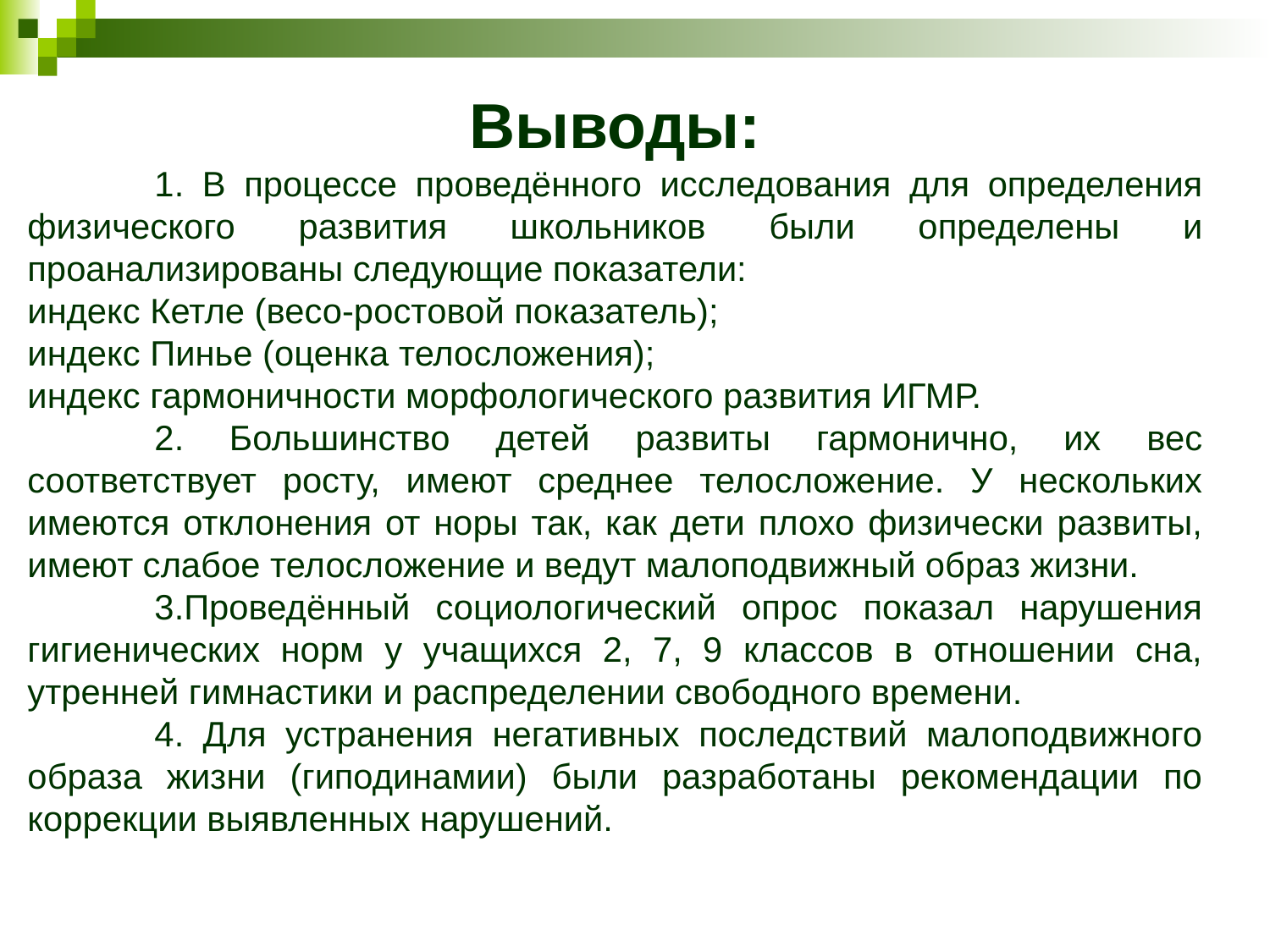

Выводы:
	1. В процессе проведённого исследования для определения физического развития школьников были определены и проанализированы следующие показатели:
индекс Кетле (весо-ростовой показатель);
индекс Пинье (оценка телосложения);
индекс гармоничности морфологического развития ИГМР.
	2. Большинство детей развиты гармонично, их вес соответствует росту, имеют среднее телосложение. У нескольких имеются отклонения от норы так, как дети плохо физически развиты, имеют слабое телосложение и ведут малоподвижный образ жизни.
	3.Проведённый социологический опрос показал нарушения гигиенических норм у учащихся 2, 7, 9 классов в отношении сна, утренней гимнастики и распределении свободного времени.
	4. Для устранения негативных последствий малоподвижного образа жизни (гиподинамии) были разработаны рекомендации по коррекции выявленных нарушений.